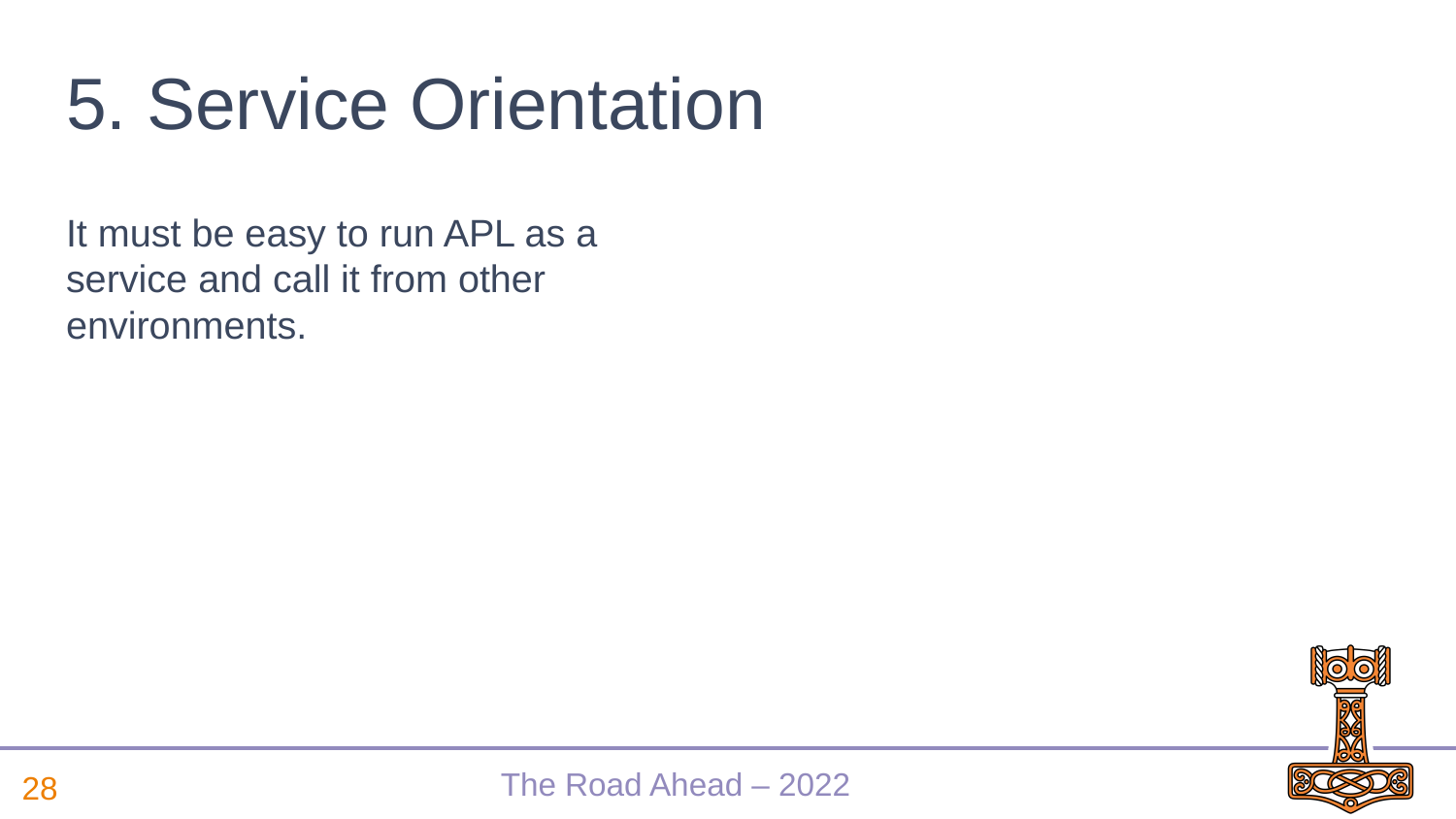

# 5. Service Orientation
It must be easy to run APL as a service and call it from other environments.